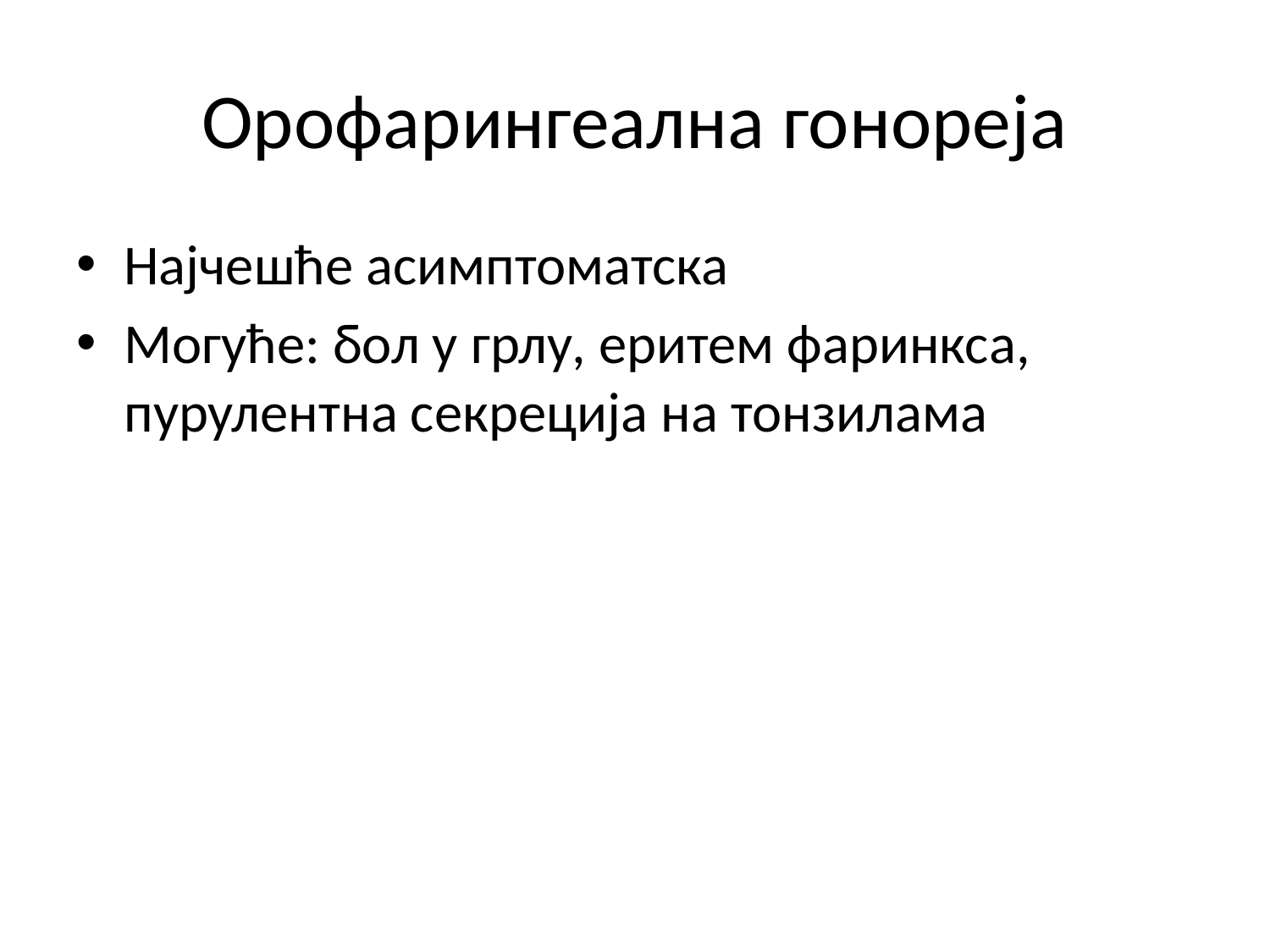

# Орофарингеална гонореја
Најчешће асимптоматска
Могуће: бол у грлу, еритем фаринкса, пурулентна секреција на тонзилама